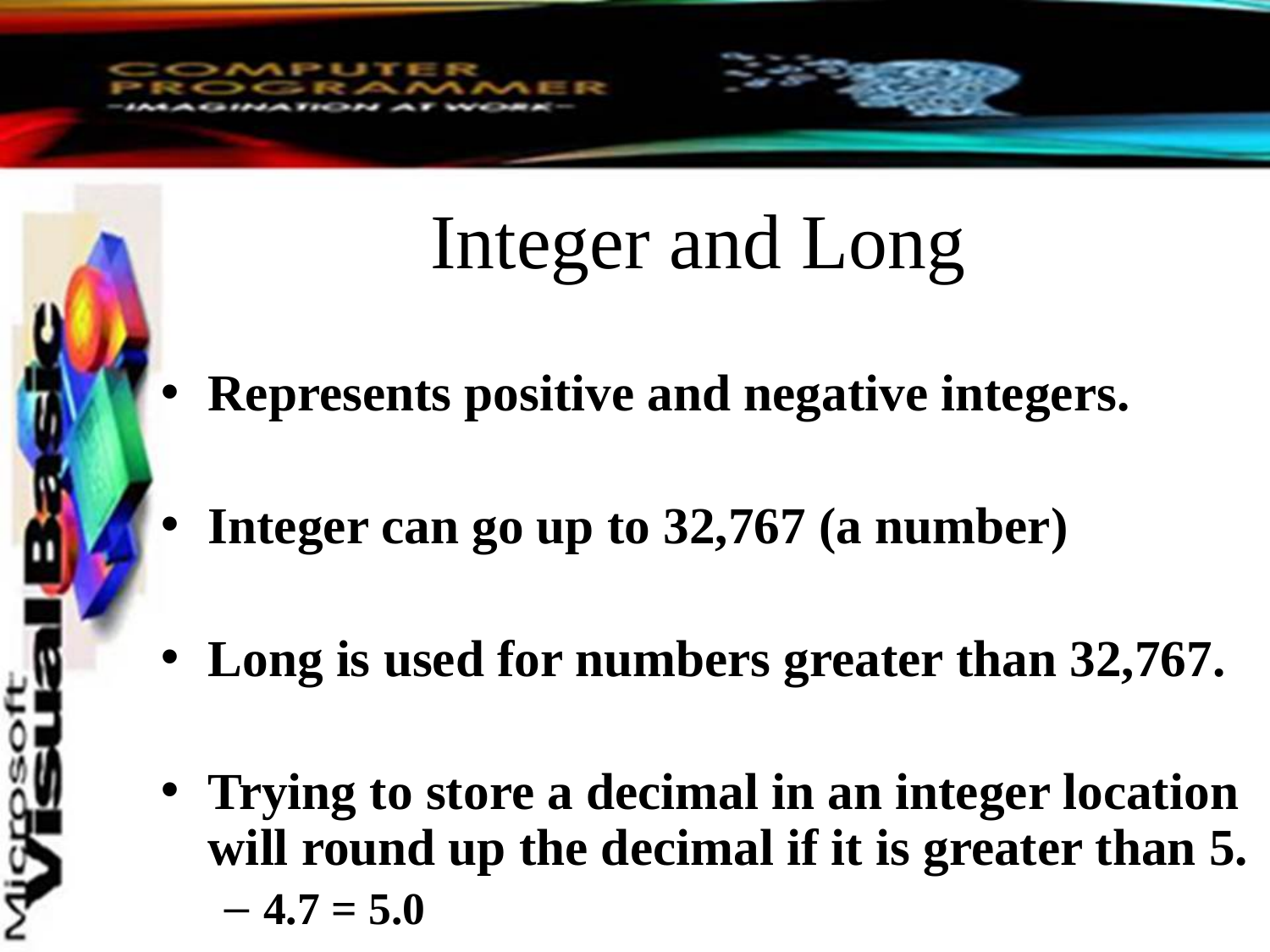

# Integer and Long
Represents positive and negative integers.

Integer can go up to 32,767 (a number)

Long is used for numbers greater than 32,767.

Trying to store a decimal in an integer location will round up the decimal if it is greater than 5.
4.7 = 5.0